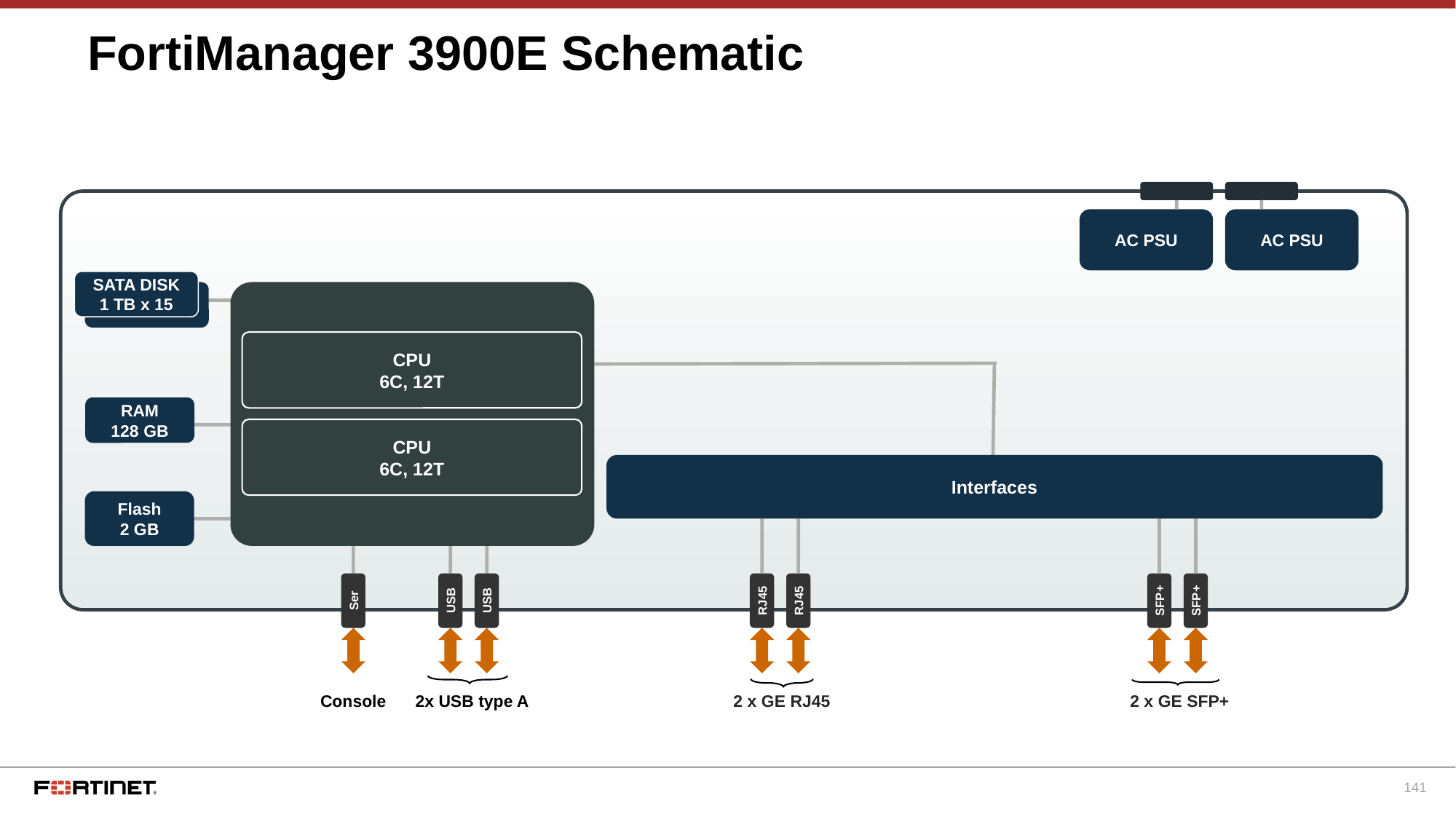

# FortiManager 3900E Schematic

AC PSU
AC PSU
SATA DISK
1 TB x 15

CPU
6C, 12T

RAM
128 GB
CPU
6C, 12T

Interfaces
Flash
2 GB
Intel Core i7

Ser
USB
USB
RJ45
RJ45
SFP+
SFP+

Console
2x USB type A
 2 x GE RJ45
 2 x GE SFP+